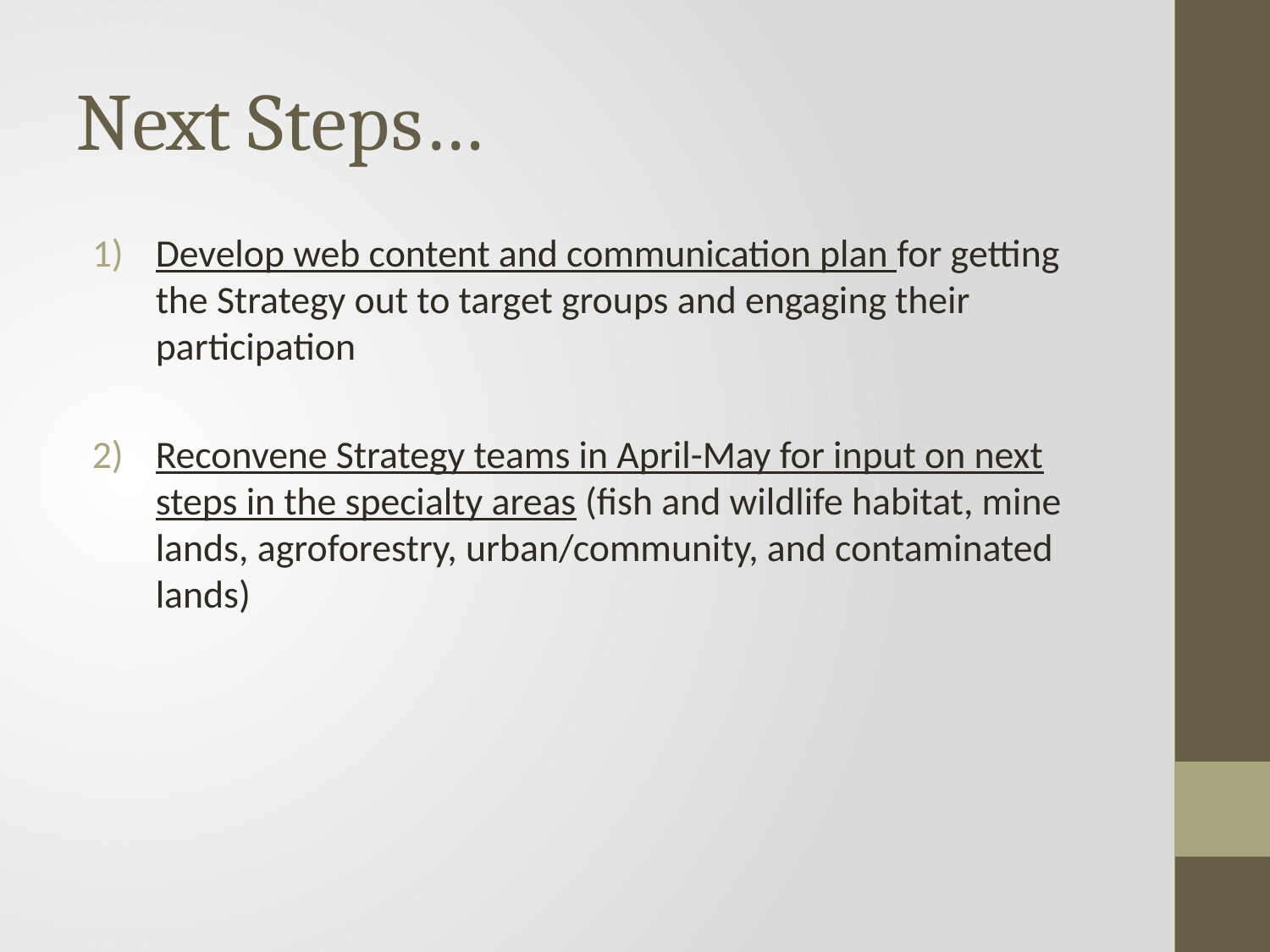

# Next Steps…
Develop web content and communication plan for getting the Strategy out to target groups and engaging their participation

Reconvene Strategy teams in April-May for input on next steps in the specialty areas (fish and wildlife habitat, mine lands, agroforestry, urban/community, and contaminated lands)